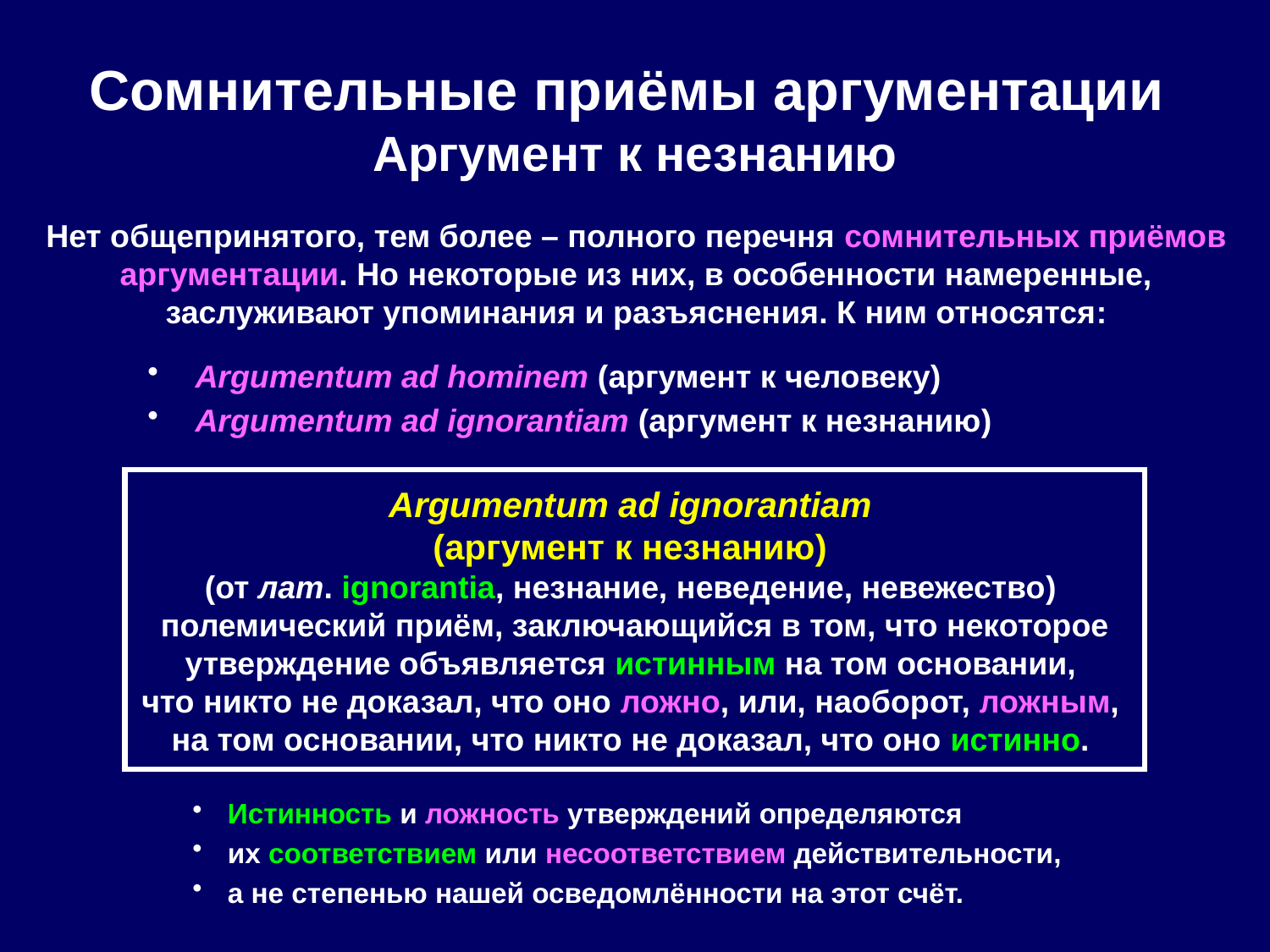

# Сомнительные приёмы аргументации Аргумент к незнанию
Нет общепринятого, тем более – полного перечня сомнительных приёмов аргументации. Но некоторые из них, в особенности намеренные, заслуживают упоминания и разъяснения. К ним относятся:
Argumentum ad hominem (аргумент к человеку)
Argumentum ad ignorantiam (аргумент к незнанию)
Argumentum ad ignorantiam
(аргумент к незнанию)
(от лат. ignorantia, незнание, неведение, невежество)
полемический приём, заключающийся в том, что некоторое утверждение объявляется истинным на том основании,
что никто не доказал, что оно ложно, или, наоборот, ложным,
на том основании, что никто не доказал, что оно истинно.
Истинность и ложность утверждений определяются
их соответствием или несоответствием действительности,
а не степенью нашей осведомлённости на этот счёт.